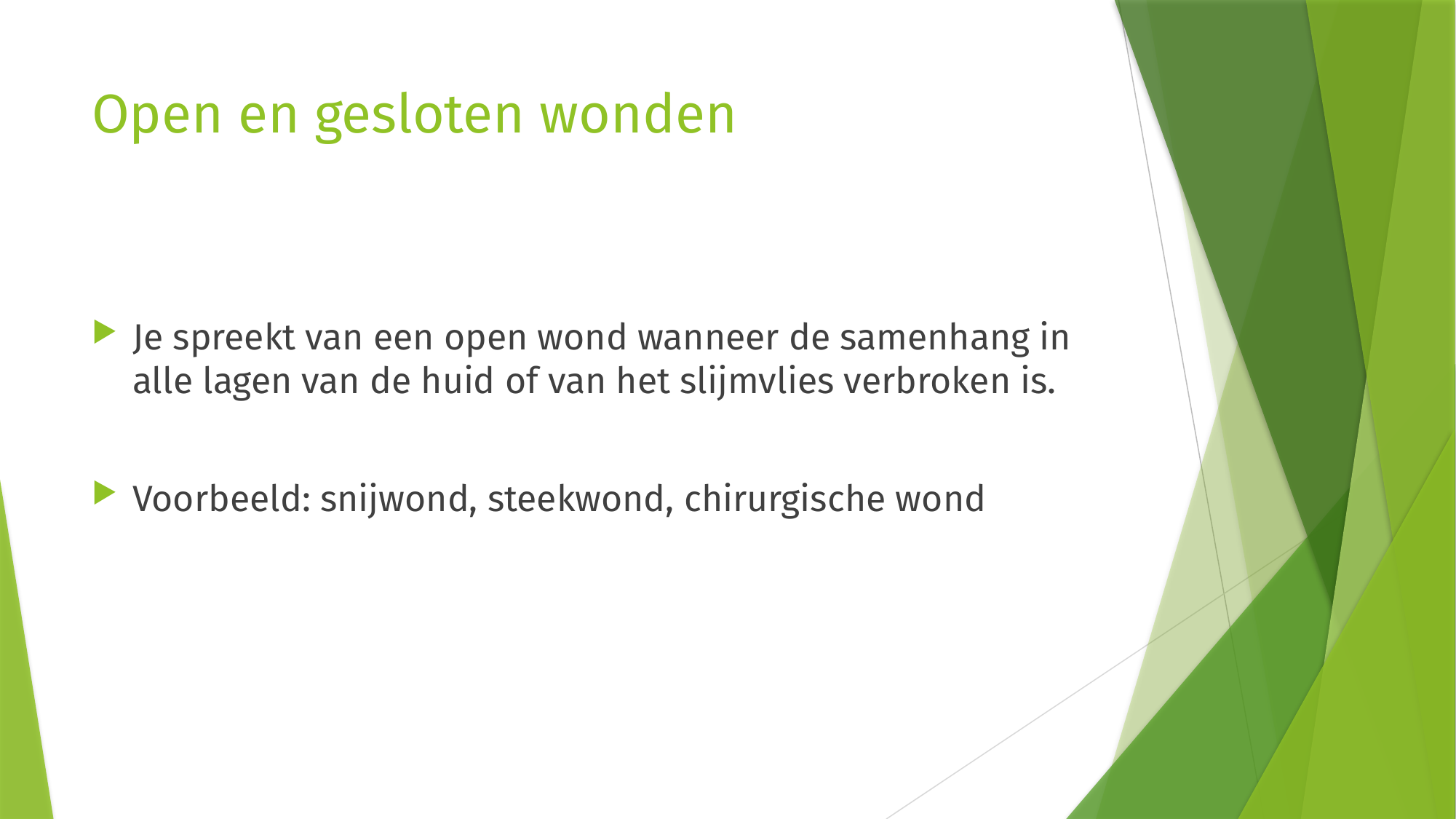

# Open en gesloten wonden

Je spreekt van een open wond wanneer de samenhang in alle lagen van de huid of van het slijmvlies verbroken is.

Voorbeeld: snijwond, steekwond, chirurgische wond